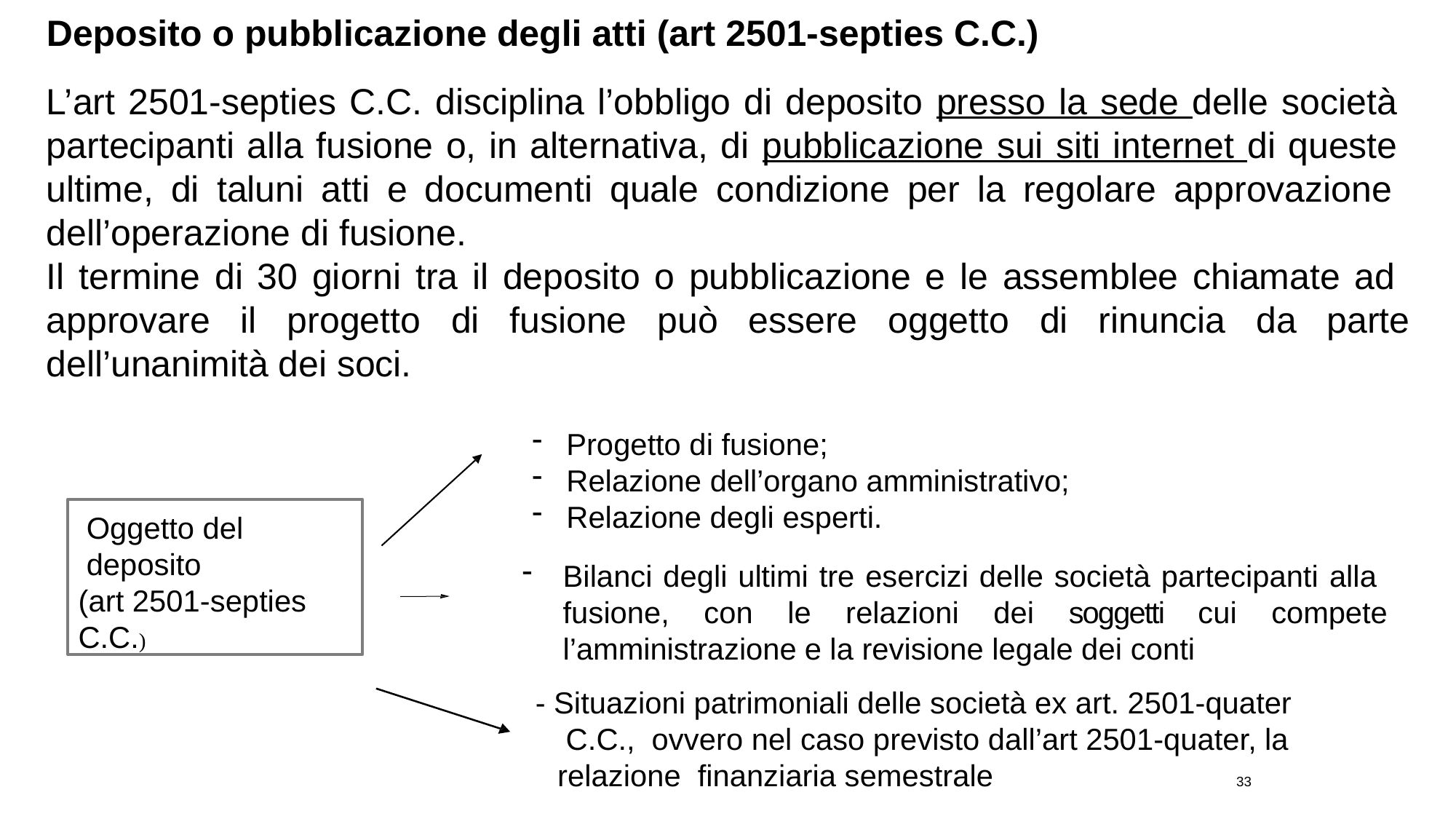

Deposito o pubblicazione degli atti (art 2501-septies C.C.)
L’art 2501-septies C.C. disciplina l’obbligo di deposito presso la sede delle società  partecipanti alla fusione o, in alternativa, di pubblicazione sui siti internet di queste  ultime, di taluni atti e documenti quale condizione per la regolare approvazione  dell’operazione di fusione.
Il termine di 30 giorni tra il deposito o pubblicazione e le assemblee chiamate ad  approvare il progetto di fusione può essere oggetto di rinuncia da parte dell’unanimità dei soci.

Progetto di fusione;
Relazione dell’organo amministrativo;
Relazione degli esperti.

Oggetto del deposito
(art 2501-septies C.C.)
Bilanci degli ultimi tre esercizi delle società partecipanti alla  fusione, con le relazioni dei soggetti cui compete l’amministrazione e la revisione legale dei conti

- Situazioni patrimoniali delle società ex art. 2501-quater        C.C.,  ovvero nel caso previsto dall’art 2501-quater, la  relazione  finanziaria semestrale                             33